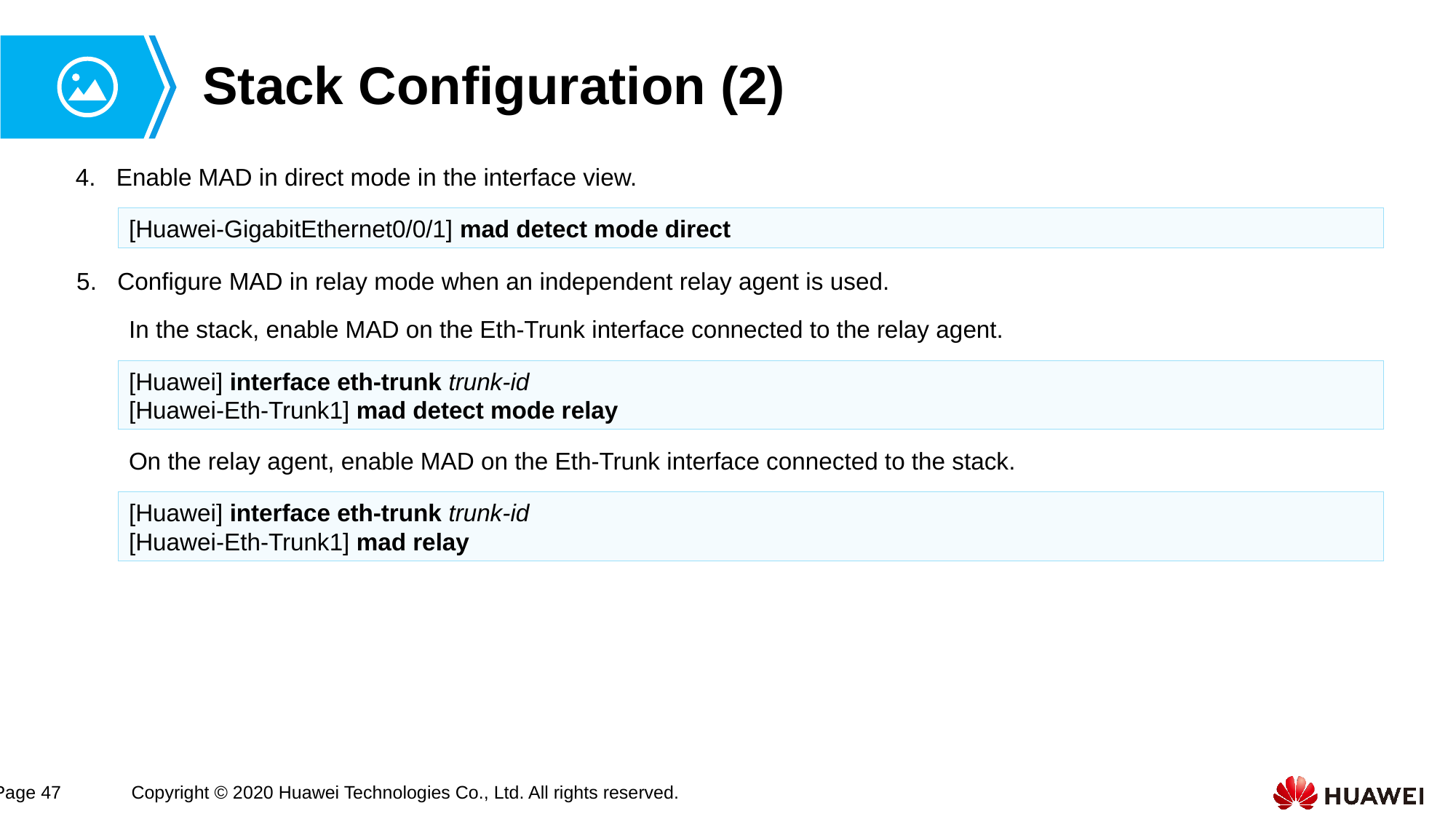

# Stack Configuration (2)
Enable MAD in direct mode in the interface view.
[Huawei-GigabitEthernet0/0/1] mad detect mode direct
Configure MAD in relay mode when an independent relay agent is used.
In the stack, enable MAD on the Eth-Trunk interface connected to the relay agent.
[Huawei] interface eth-trunk trunk-id
[Huawei-Eth-Trunk1] mad detect mode relay
On the relay agent, enable MAD on the Eth-Trunk interface connected to the stack.
[Huawei] interface eth-trunk trunk-id
[Huawei-Eth-Trunk1] mad relay